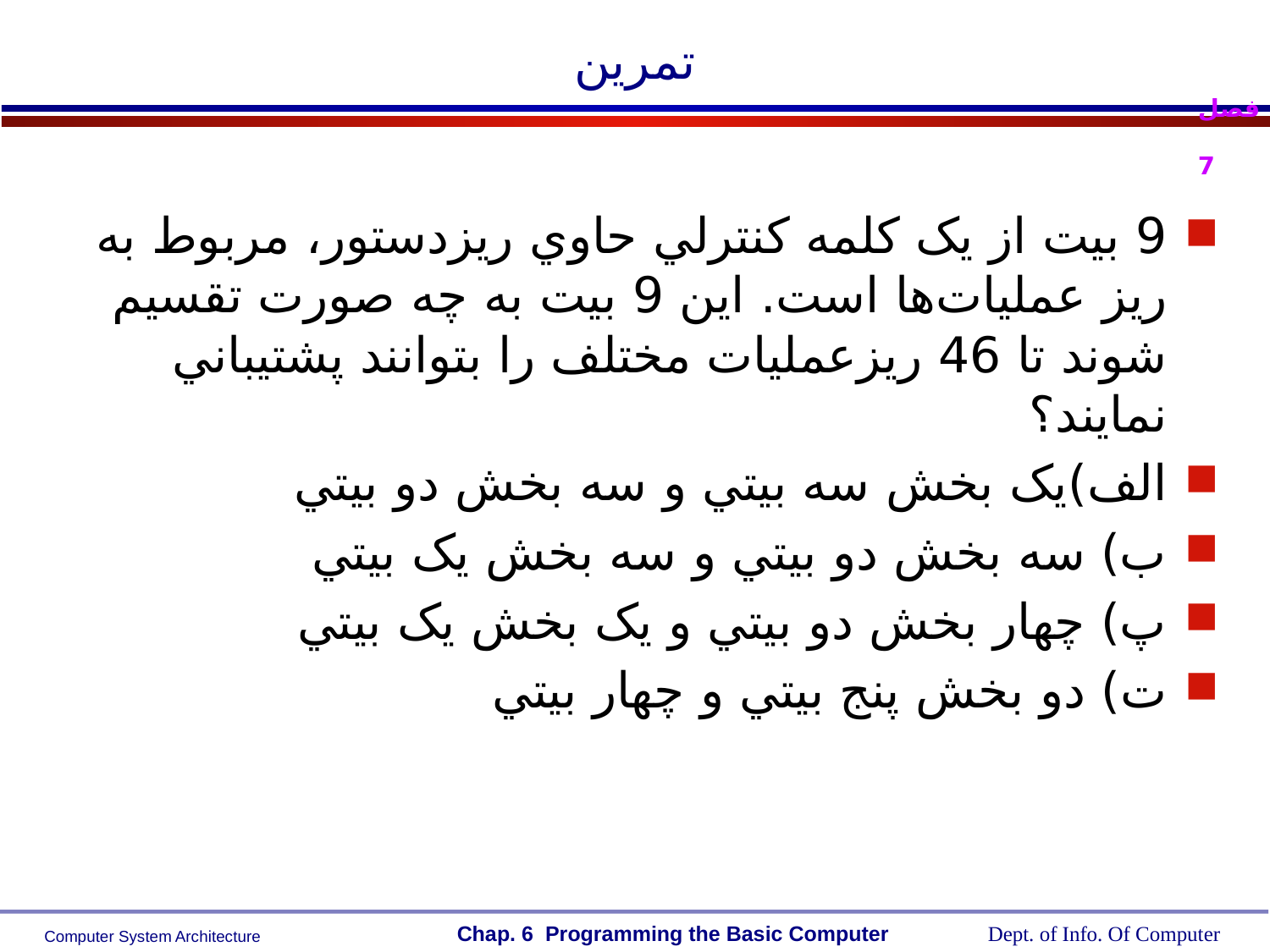

# تمرين
9 بيت از يک کلمه کنترلي حاوي ريزدستور، مربوط به ريز عمليات‌ها است. اين 9 بيت به چه صورت تقسيم شوند تا 46 ريزعمليات مختلف را بتوانند پشتيباني نمايند؟
الف)‌يک بخش سه بيتي و سه بخش دو بيتي
ب) سه بخش دو بيتي و سه بخش يک بيتي
پ) چهار بخش دو بيتي و يک بخش يک بيتي
ت) دو بخش پنج بيتي و چهار بيتي